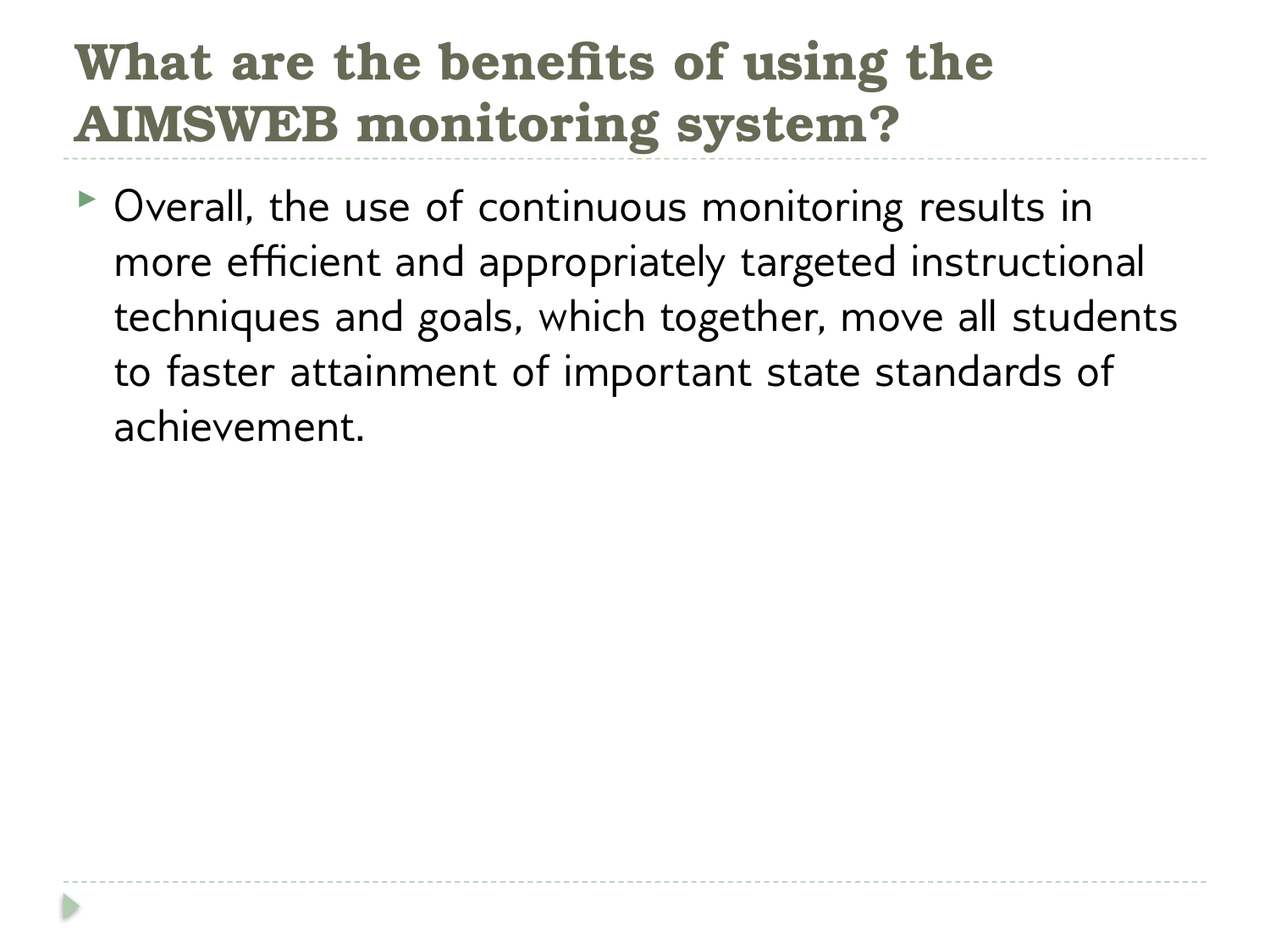

# What are the benefits of using the AIMSWEB monitoring system?
Overall, the use of continuous monitoring results in more efficient and appropriately targeted instructional techniques and goals, which together, move all students to faster attainment of important state standards of achievement.